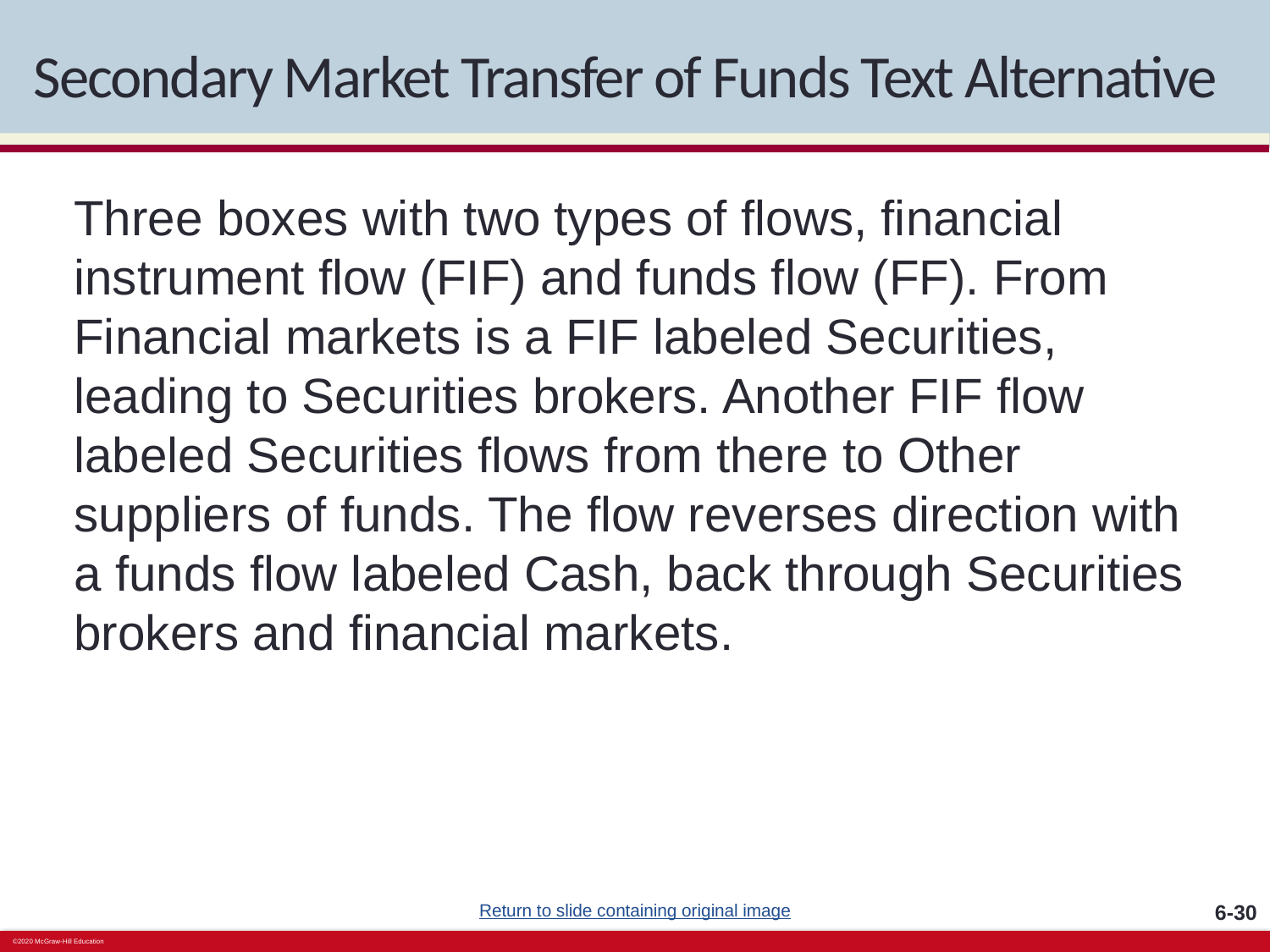

# Secondary Market Transfer of Funds Text Alternative
Three boxes with two types of flows, financial instrument flow (FIF) and funds flow (FF). From Financial markets is a FIF labeled Securities, leading to Securities brokers. Another FIF flow labeled Securities flows from there to Other suppliers of funds. The flow reverses direction with a funds flow labeled Cash, back through Securities brokers and financial markets.
Return to slide containing original image